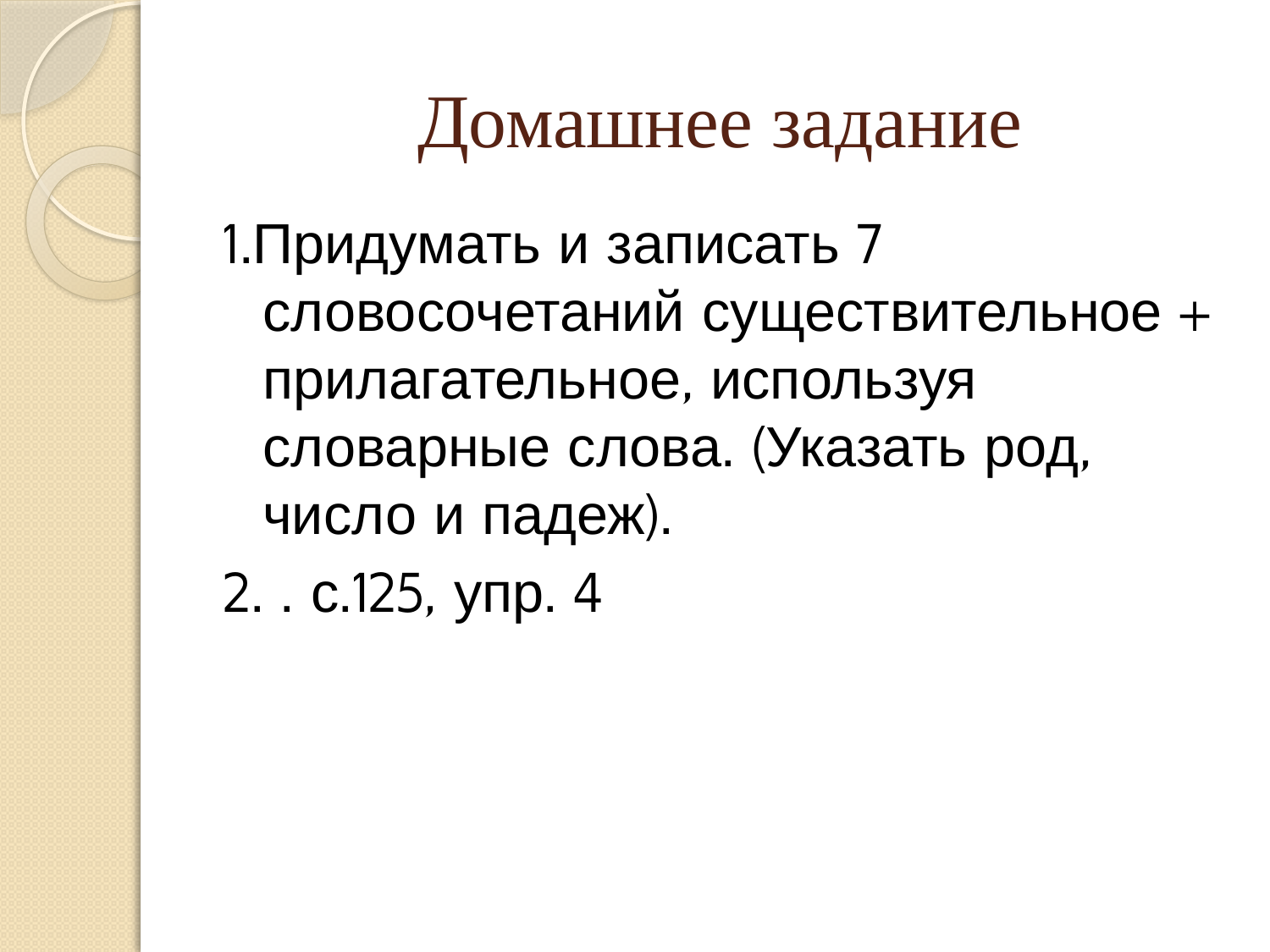

# Домашнее задание
1.Придумать и записать 7 словосочетаний существительное + прилагательное, используя словарные слова. (Указать род, число и падеж).
2. . с.125, упр. 4